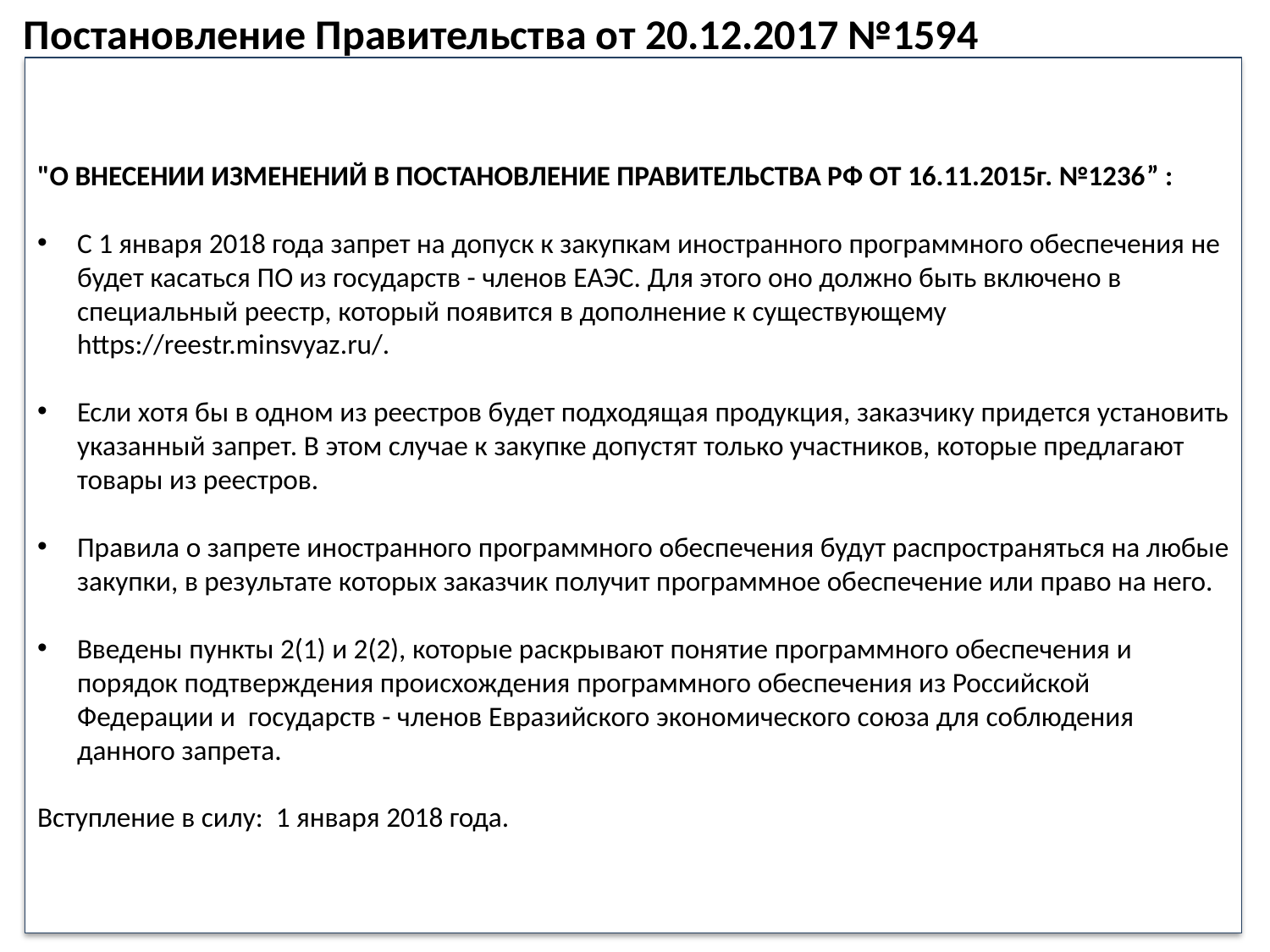

Постановление Правительства от 20.12.2017 №1594
"О ВНЕСЕНИИ ИЗМЕНЕНИЙ В ПОСТАНОВЛЕНИЕ ПРАВИТЕЛЬСТВА РФ ОТ 16.11.2015г. №1236” :

С 1 января 2018 года запрет на допуск к закупкам иностранного программного обеспечения не будет касаться ПО из государств - членов ЕАЭС. Для этого оно должно быть включено в специальный реестр, который появится в дополнение к существующему https://reestr.minsvyaz.ru/.

Если хотя бы в одном из реестров будет подходящая продукция, заказчику придется установить указанный запрет. В этом случае к закупке допустят только участников, которые предлагают товары из реестров.

Правила о запрете иностранного программного обеспечения будут распространяться на любые закупки, в результате которых заказчик получит программное обеспечение или право на него.

Введены пункты 2(1) и 2(2), которые раскрывают понятие программного обеспечения и порядок подтверждения происхождения программного обеспечения из Российской Федерации и  государств - членов Евразийского экономического союза для соблюдения данного запрета.

Вступление в силу:  1 января 2018 года.
19